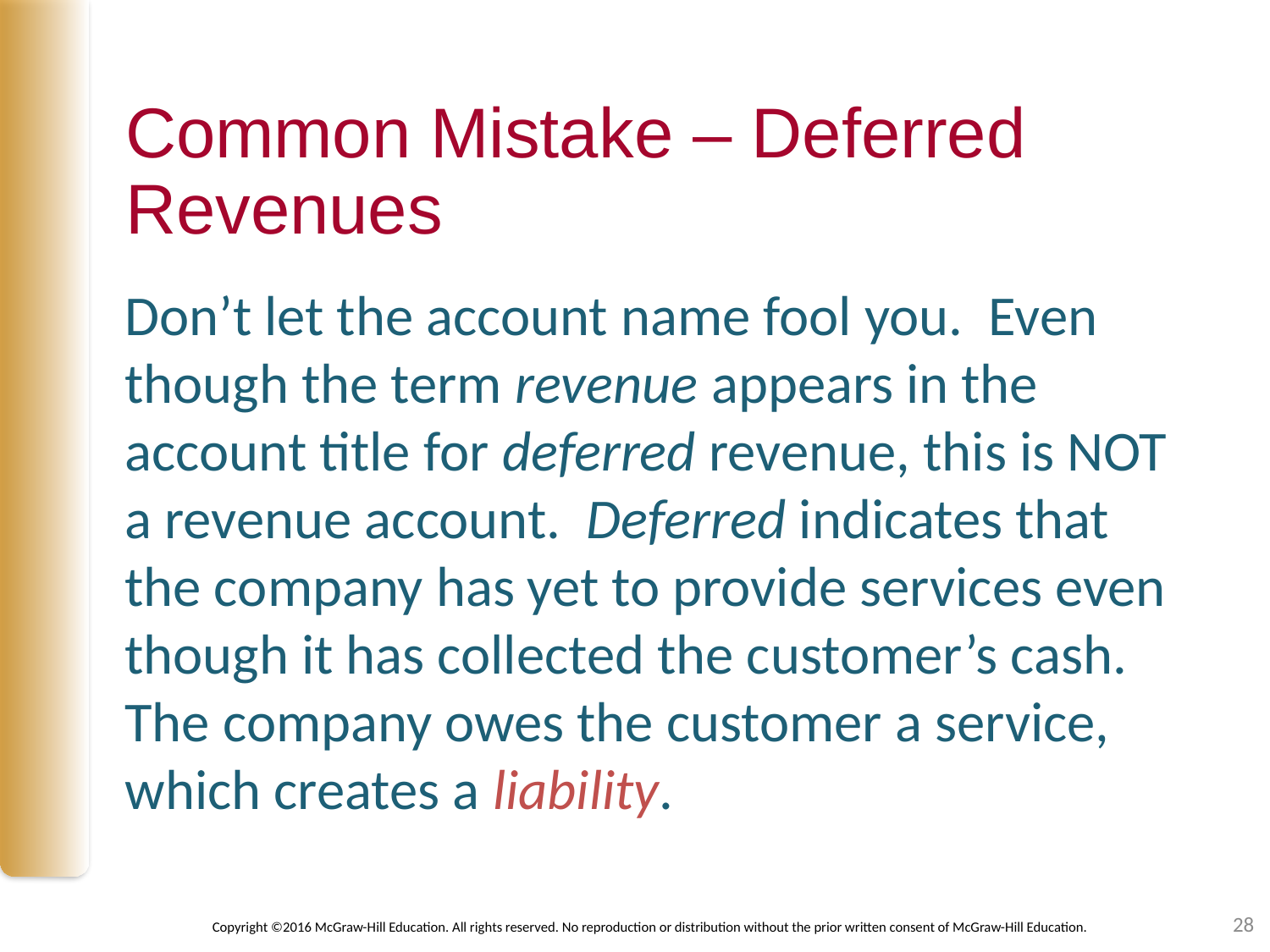

# Common Mistake – Deferred Revenues
Don’t let the account name fool you.  Even though the term revenue appears in the account title for deferred revenue, this is NOT a revenue account.  Deferred indicates that the company has yet to provide services even though it has collected the customer’s cash.  The company owes the customer a service, which creates a liability.
28
Copyright ©2016 McGraw-Hill Education. All rights reserved. No reproduction or distribution without the prior written consent of McGraw-Hill Education.